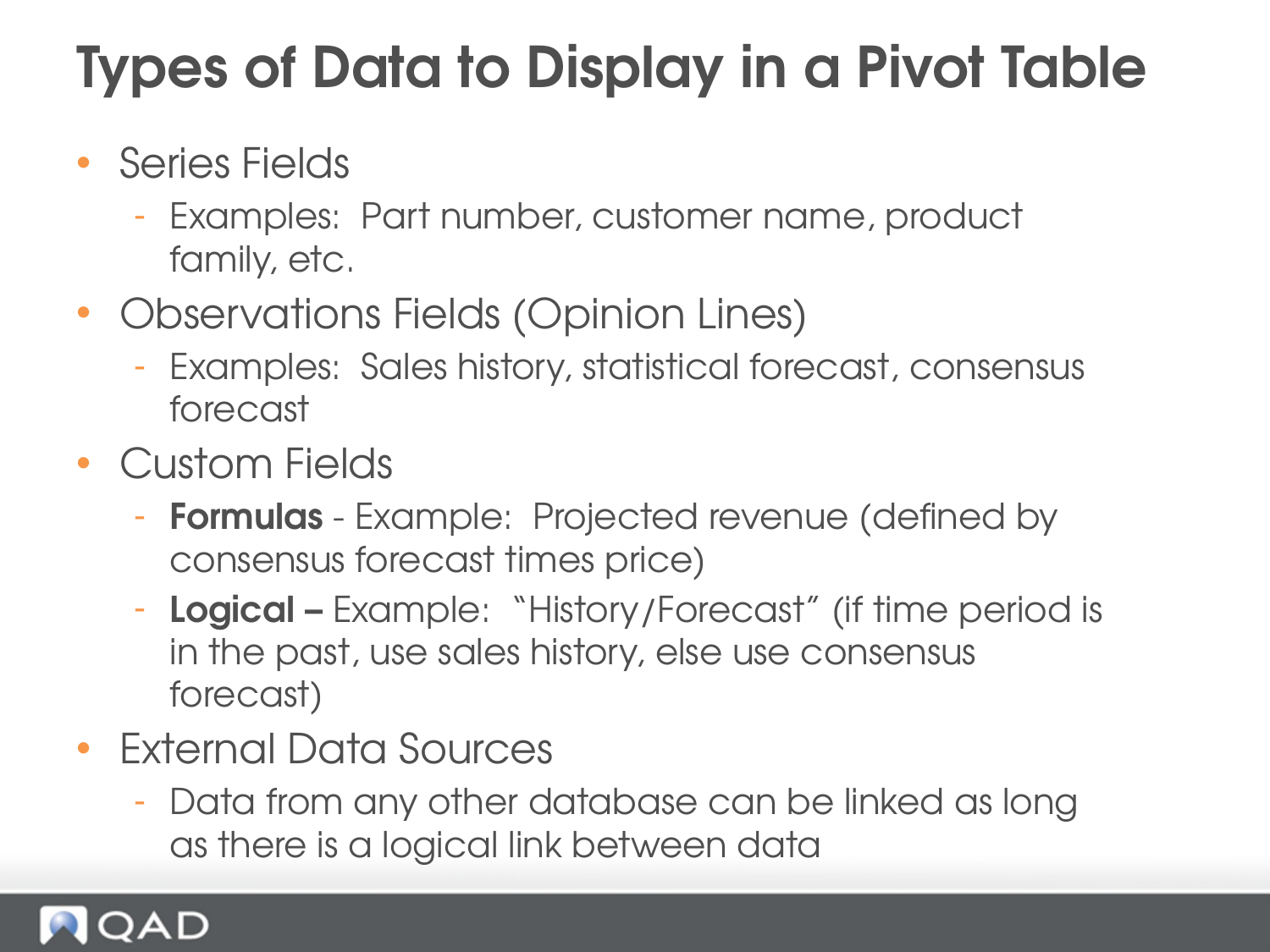

# Types of Data to Display in a Pivot Table
Series Fields
Examples:  Part number, customer name, product family, etc.
Observations Fields (Opinion Lines)
Examples:  Sales history, statistical forecast, consensus forecast
Custom Fields
Formulas - Example:  Projected revenue (defined by consensus forecast times price)
Logical – Example:  “History/Forecast” (if time period is in the past, use sales history, else use consensus forecast)
External Data Sources
Data from any other database can be linked as long as there is a logical link between data